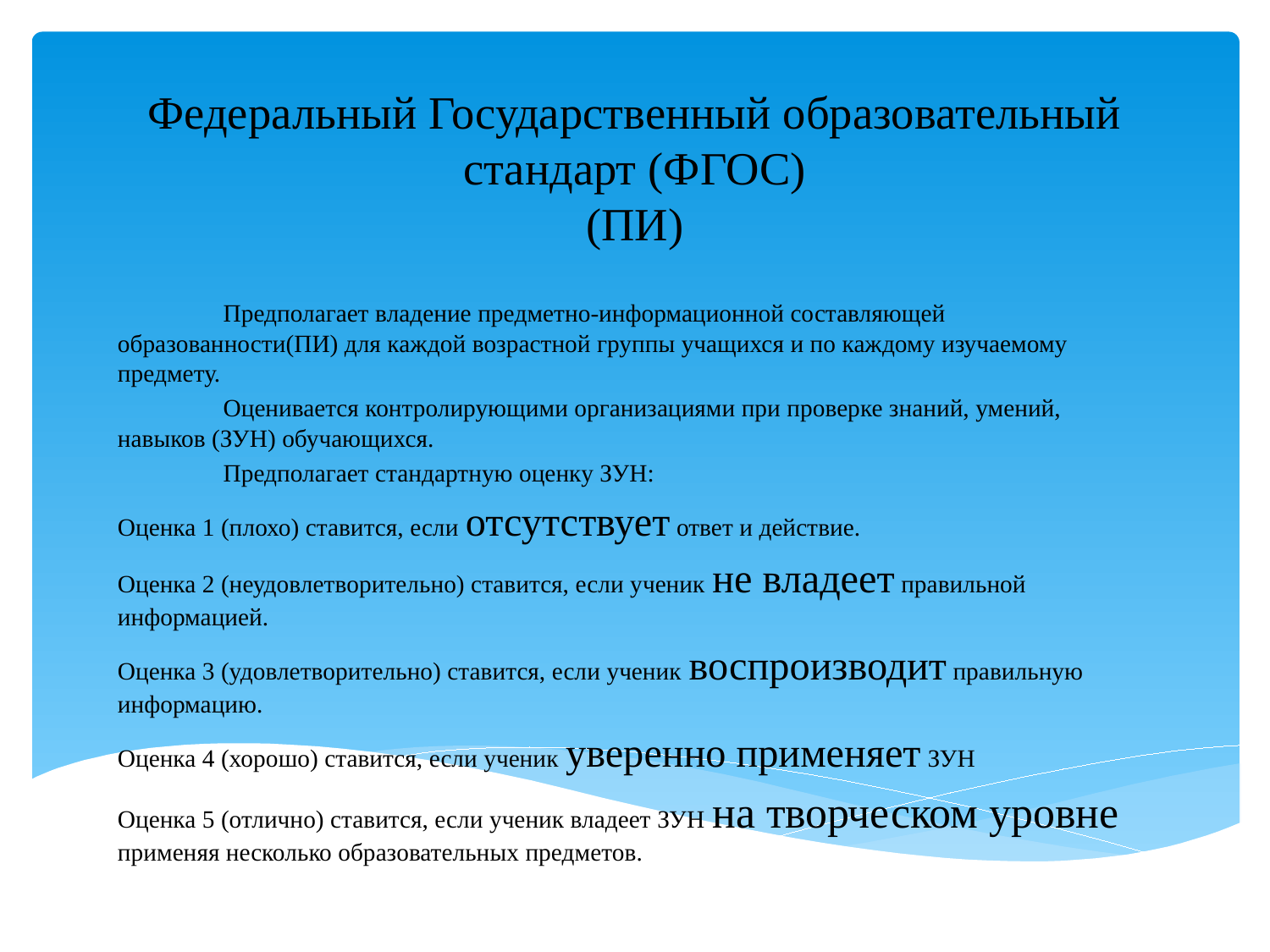

# Федеральный Государственный образовательный стандарт (ФГОС) (ПИ)
	Предполагает владение предметно-информационной составляющей образованности(ПИ) для каждой возрастной группы учащихся и по каждому изучаемому предмету.
	Оценивается контролирующими организациями при проверке знаний, умений, навыков (ЗУН) обучающихся.
	Предполагает стандартную оценку ЗУН:
Оценка 1 (плохо) ставится, если отсутствует ответ и действие.
Оценка 2 (неудовлетворительно) ставится, если ученик не владеет правильной информацией.
Оценка 3 (удовлетворительно) ставится, если ученик воспроизводит правильную информацию.
Оценка 4 (хорошо) ставится, если ученик уверенно применяет ЗУН
Оценка 5 (отлично) ставится, если ученик владеет ЗУН на творческом уровне применяя несколько образовательных предметов.